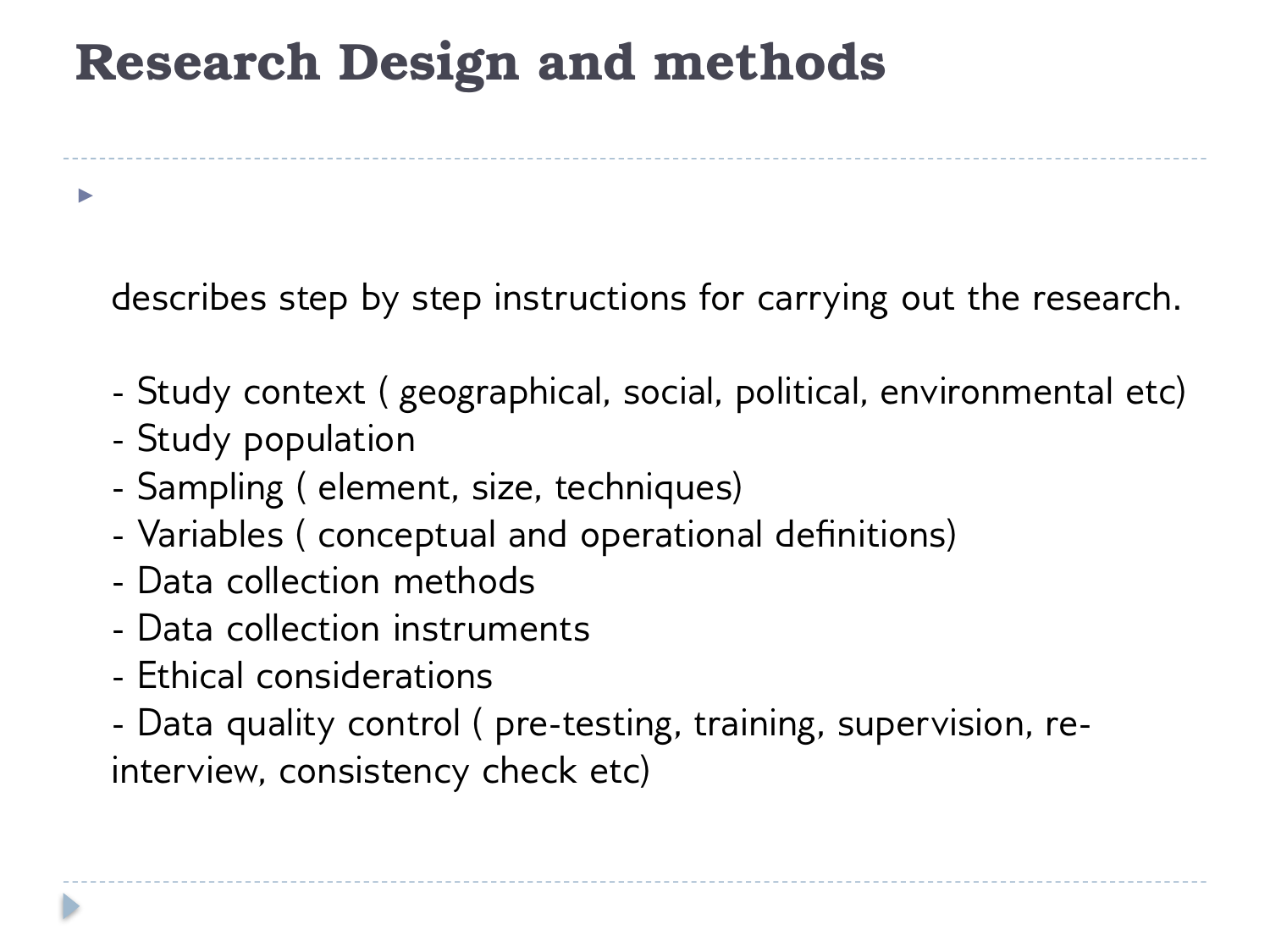

# Research Design and methods
describes step by step instructions for carrying out the research.
- Study context ( geographical, social, political, environmental etc)
- Study population
- Sampling ( element, size, techniques)
- Variables ( conceptual and operational definitions)
- Data collection methods
- Data collection instruments
- Ethical considerations
- Data quality control ( pre-testing, training, supervision, re-interview, consistency check etc)